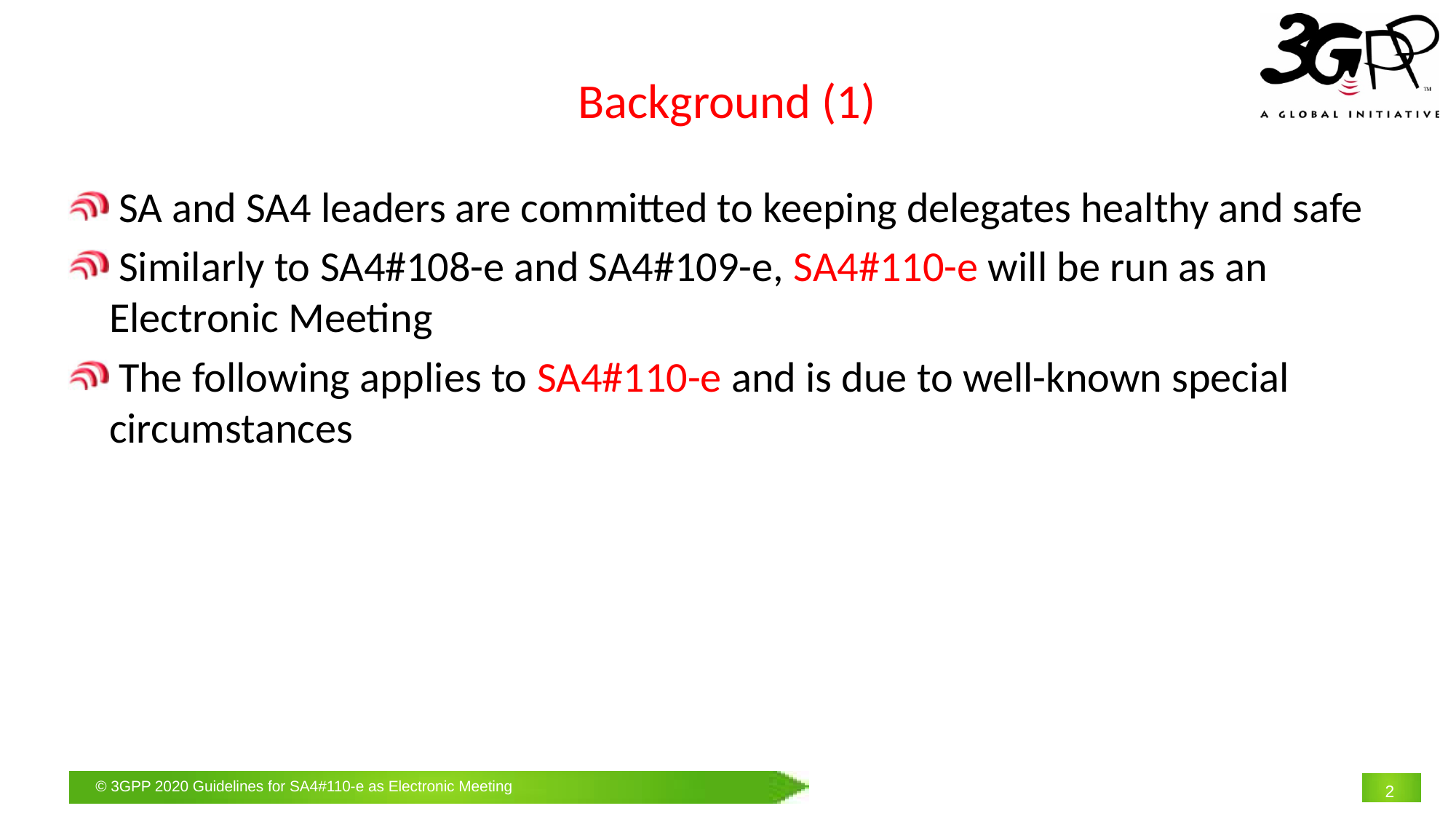

# Background (1)
 SA and SA4 leaders are committed to keeping delegates healthy and safe
 Similarly to SA4#108-e and SA4#109-e, SA4#110-e will be run as an Electronic Meeting
 The following applies to SA4#110-e and is due to well-known special circumstances
2